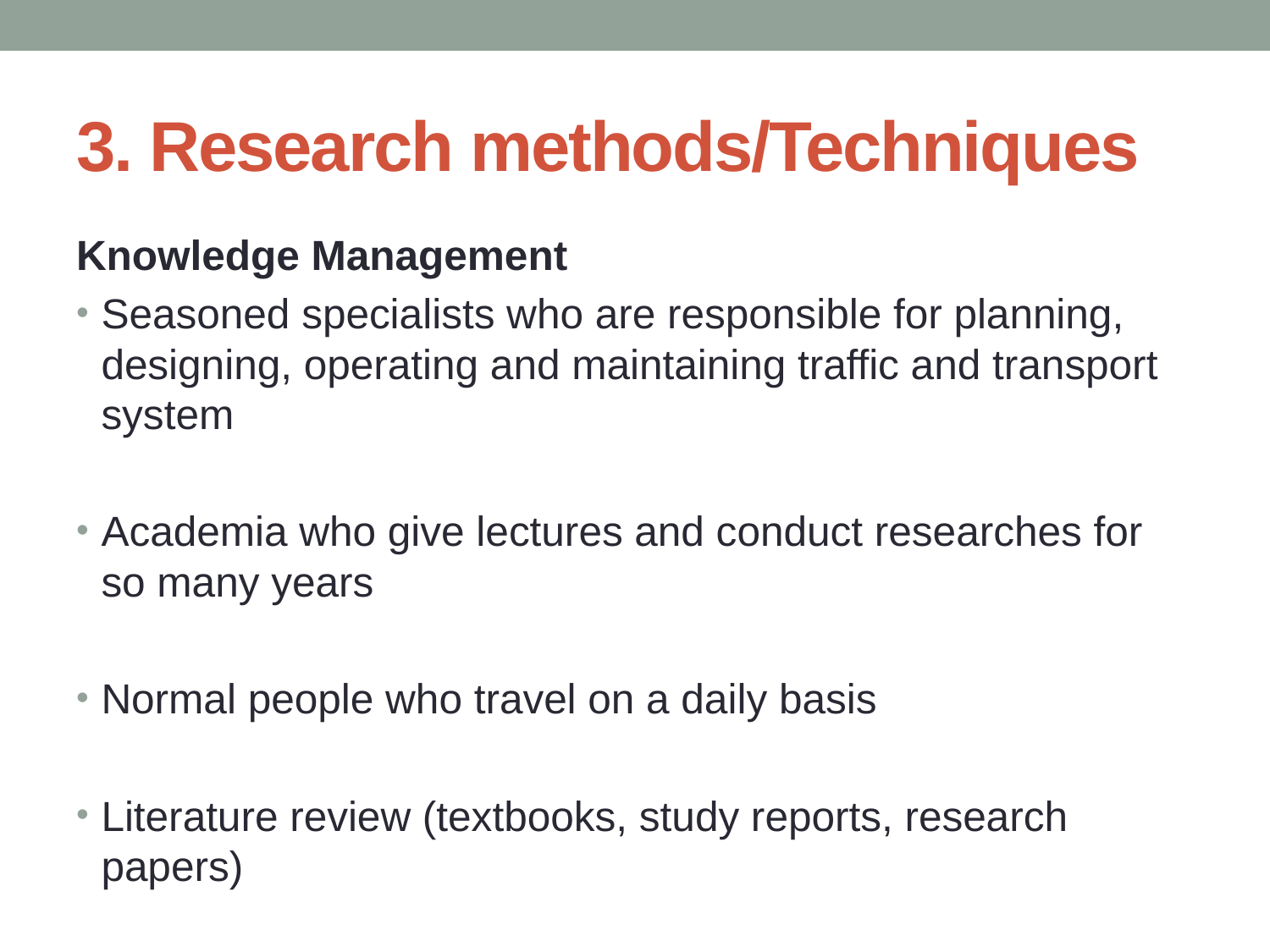

# 3. Research methods/Techniques
Knowledge Management
Seasoned specialists who are responsible for planning, designing, operating and maintaining traffic and transport system

Academia who give lectures and conduct researches for so many years

Normal people who travel on a daily basis

Literature review (textbooks, study reports, research papers)